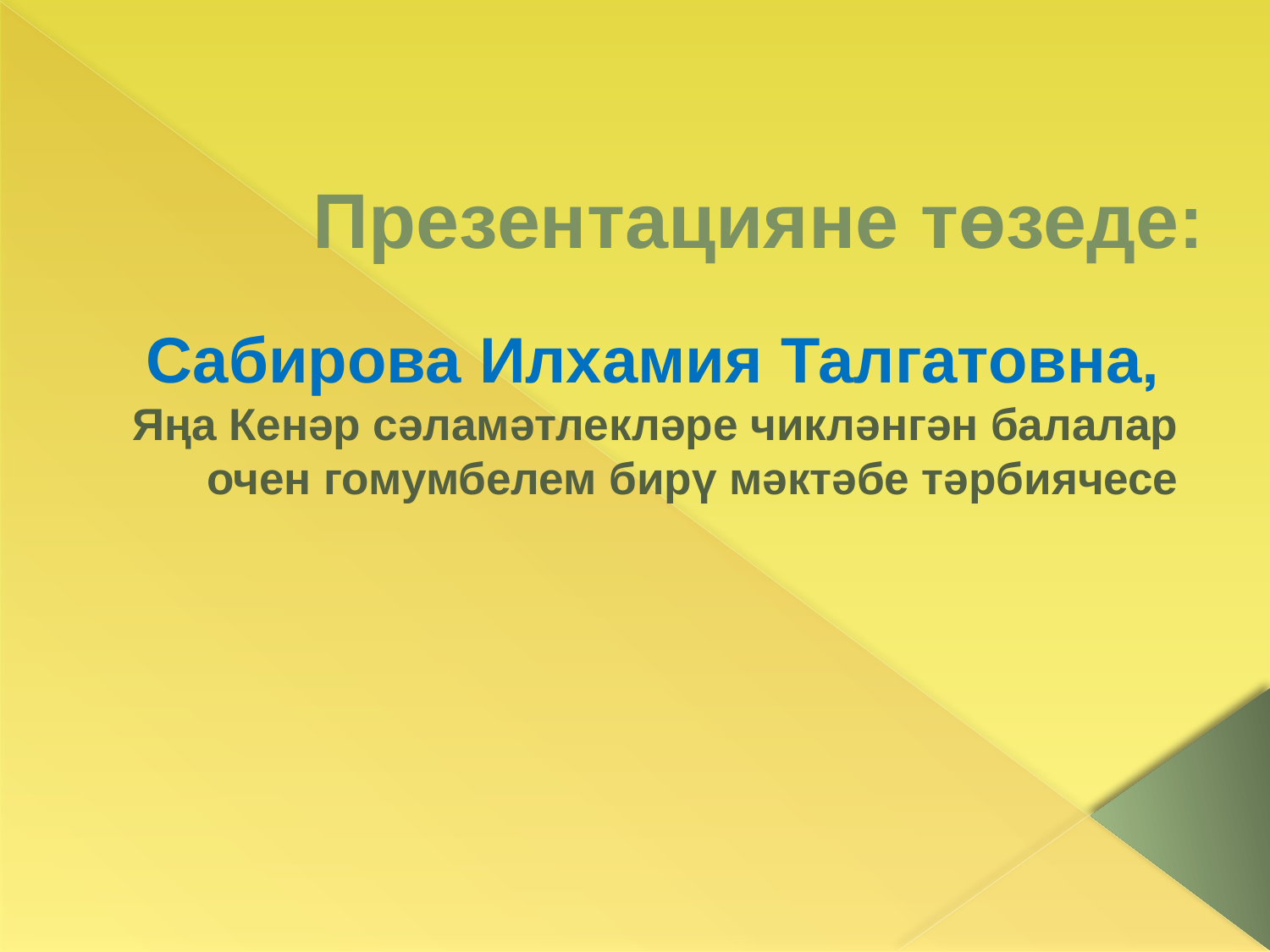

# Презентацияне төзеде:
Сабирова Илхамия Талгатовна,
Яңа Кенәр сәламәтлекләре чикләнгән балалар очен гомумбелем бирү мәктәбе тәрбиячесе